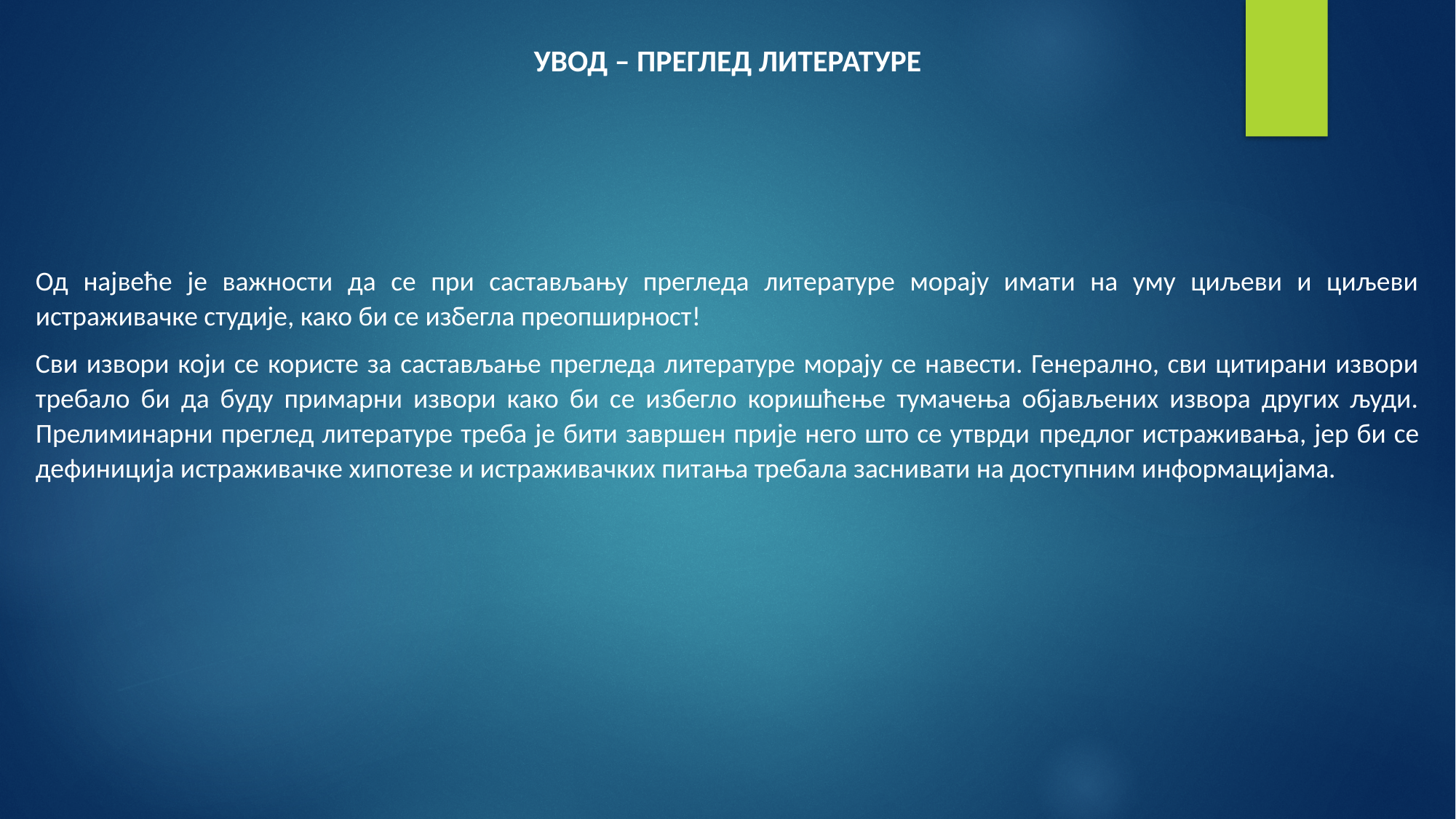

УВОД – ПРЕГЛЕД ЛИТЕРАТУРЕ
Од највеће је важности да се при састављању прегледа литературе морају имати на уму циљеви и циљеви истраживачке студије, како би се избегла преопширност!
Сви извори који се користе за састављање прегледа литературе морају се навести. Генерално, сви цитирани извори требало би да буду примарни извори како би се избегло коришћење тумачења објављених извора других људи. Прелиминарни преглед литературе треба је бити завршен прије него што се утврди предлог истраживања, јер би се дефиниција истраживачке хипотезе и истраживачких питања требала заснивати на доступним информацијама.